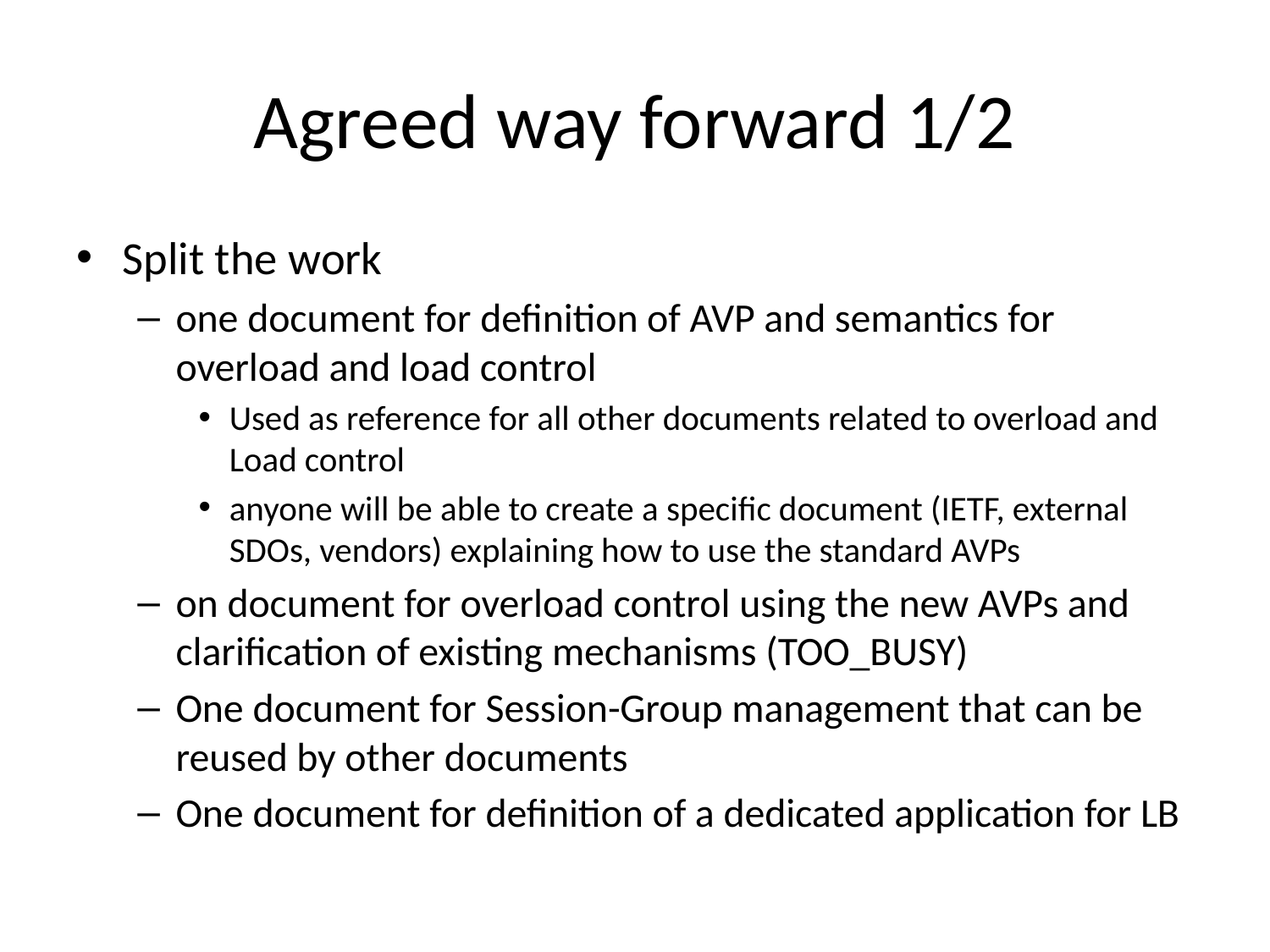

# Agreed way forward 1/2
Split the work
one document for definition of AVP and semantics for overload and load control
Used as reference for all other documents related to overload and Load control
anyone will be able to create a specific document (IETF, external SDOs, vendors) explaining how to use the standard AVPs
on document for overload control using the new AVPs and clarification of existing mechanisms (TOO_BUSY)
One document for Session-Group management that can be reused by other documents
One document for definition of a dedicated application for LB